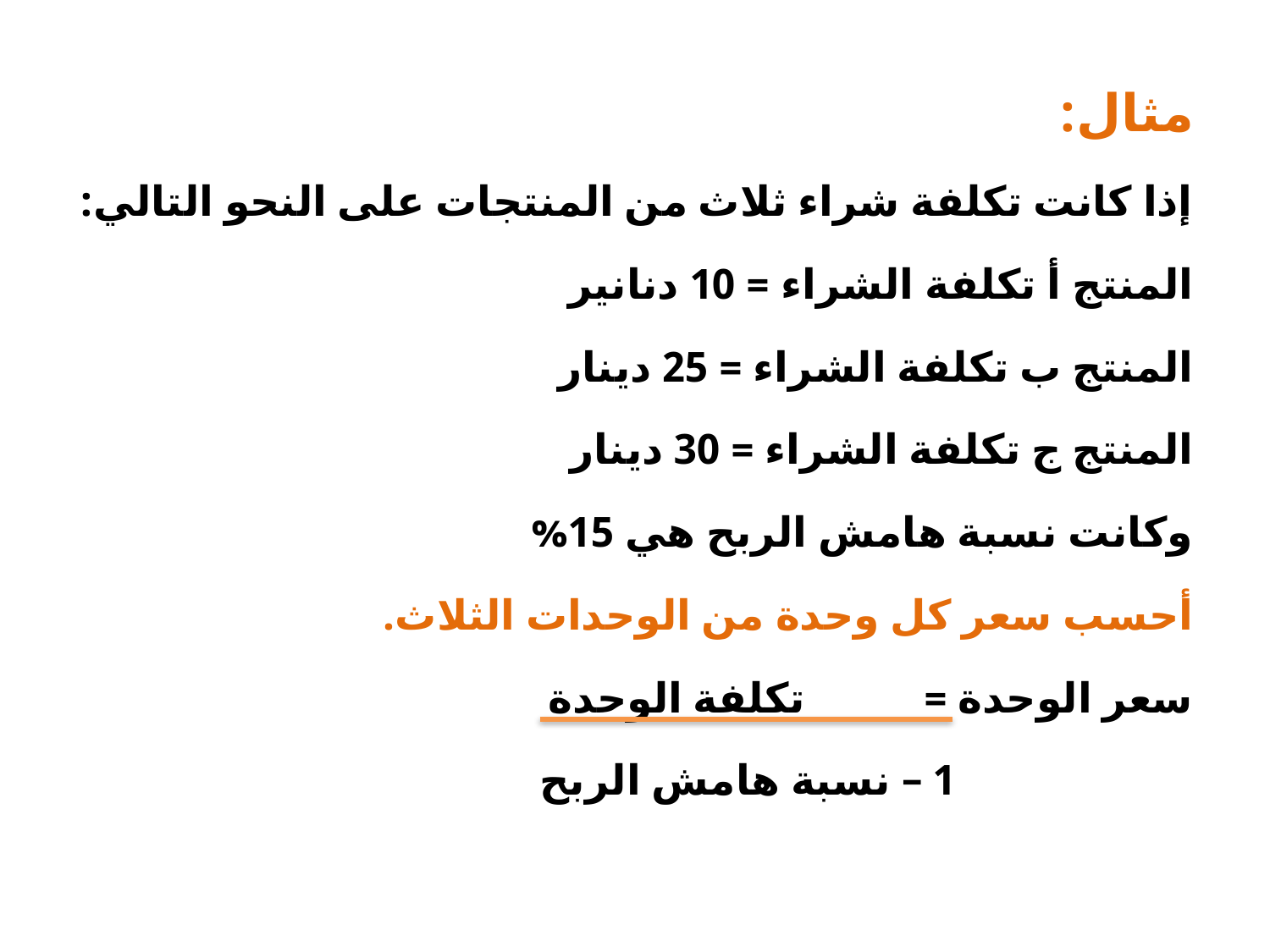

مثال:
إذا كانت تكلفة شراء ثلاث من المنتجات على النحو التالي:
المنتج أ تكلفة الشراء = 10 دنانير
المنتج ب تكلفة الشراء = 25 دينار
المنتج ج تكلفة الشراء = 30 دينار
وكانت نسبة هامش الربح هي 15%
أحسب سعر كل وحدة من الوحدات الثلاث.
سعر الوحدة =           تكلفة الوحدة
                      1 – نسبة هامش الربح